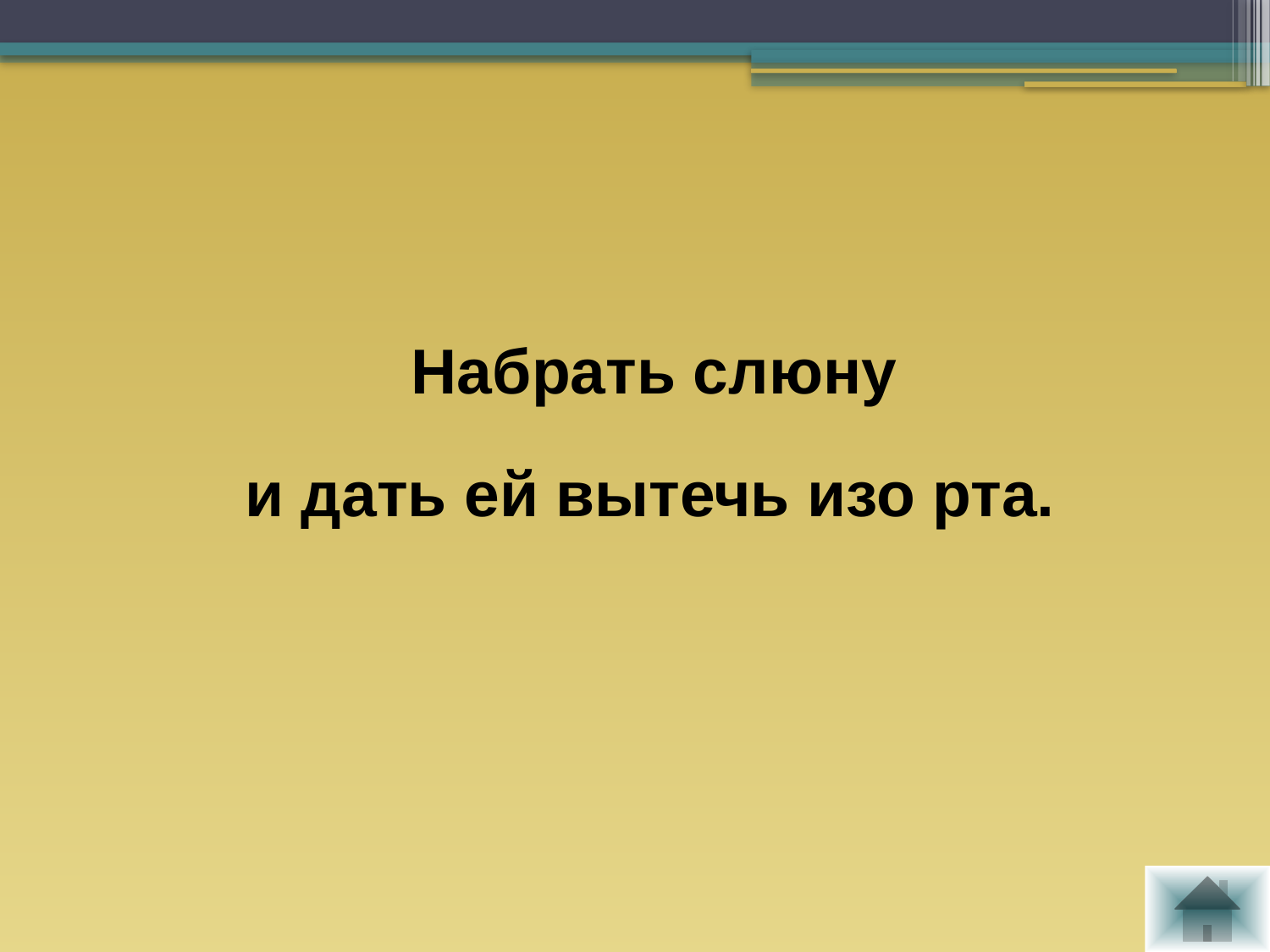

Набрать слюну
и дать ей вытечь изо рта.